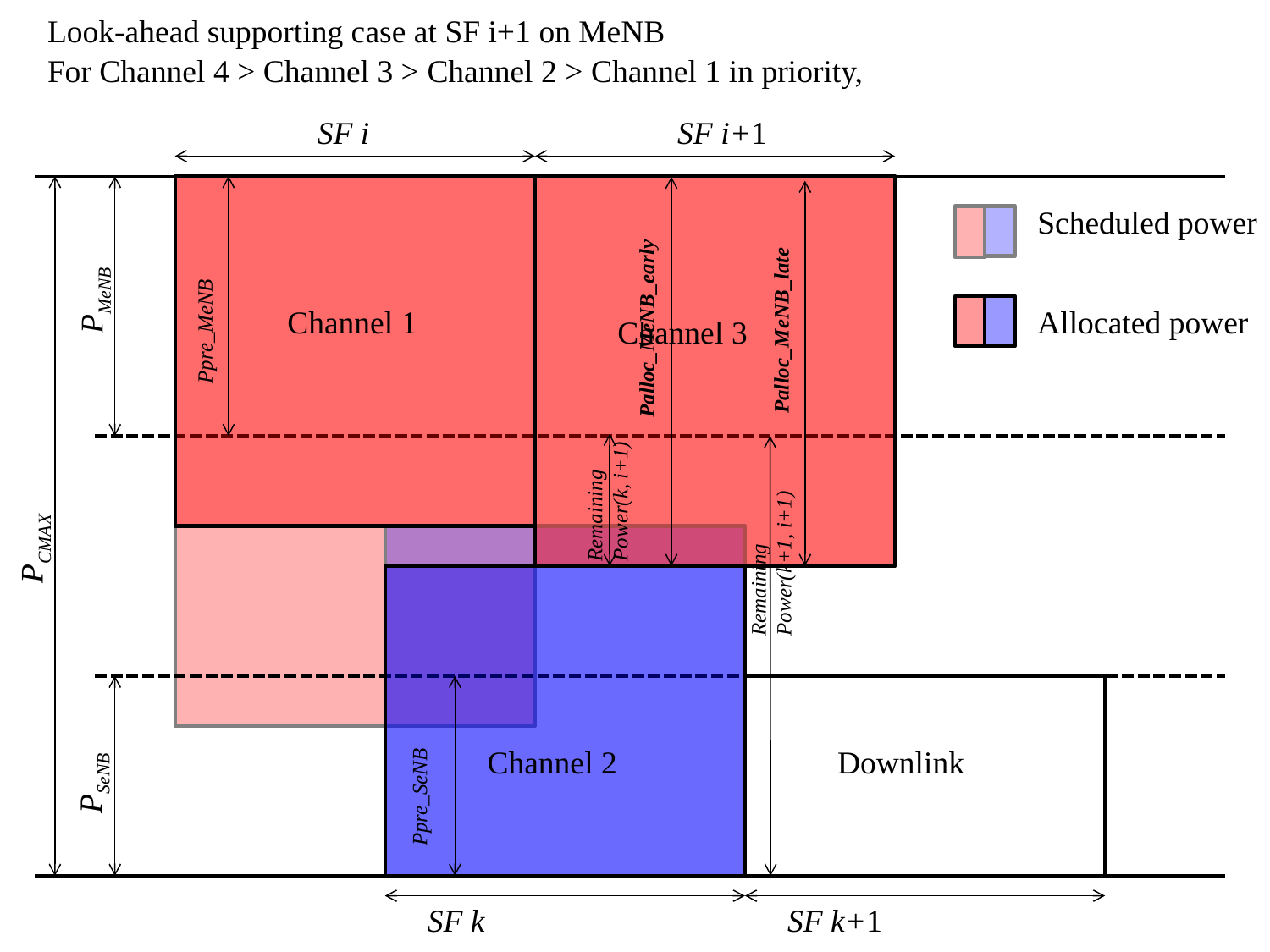

Look-ahead supporting case at SF i+1 on MeNB

For Channel 4 > Channel 3 > Channel 2 > Channel 1 in priority,
SF i
SF i+1

Scheduled power

PMeNB
Ppre_MeNB
Channel 1

Allocated power
Channel 3
Palloc_MeNB_early
Palloc_MeNB_late
Remaining  Power(k, i+1)
Remaining  Power(k+1, i+1)
PCMAX

Channel 2
Downlink
PSeNB
Ppre_SeNB
SF k
SF k+1